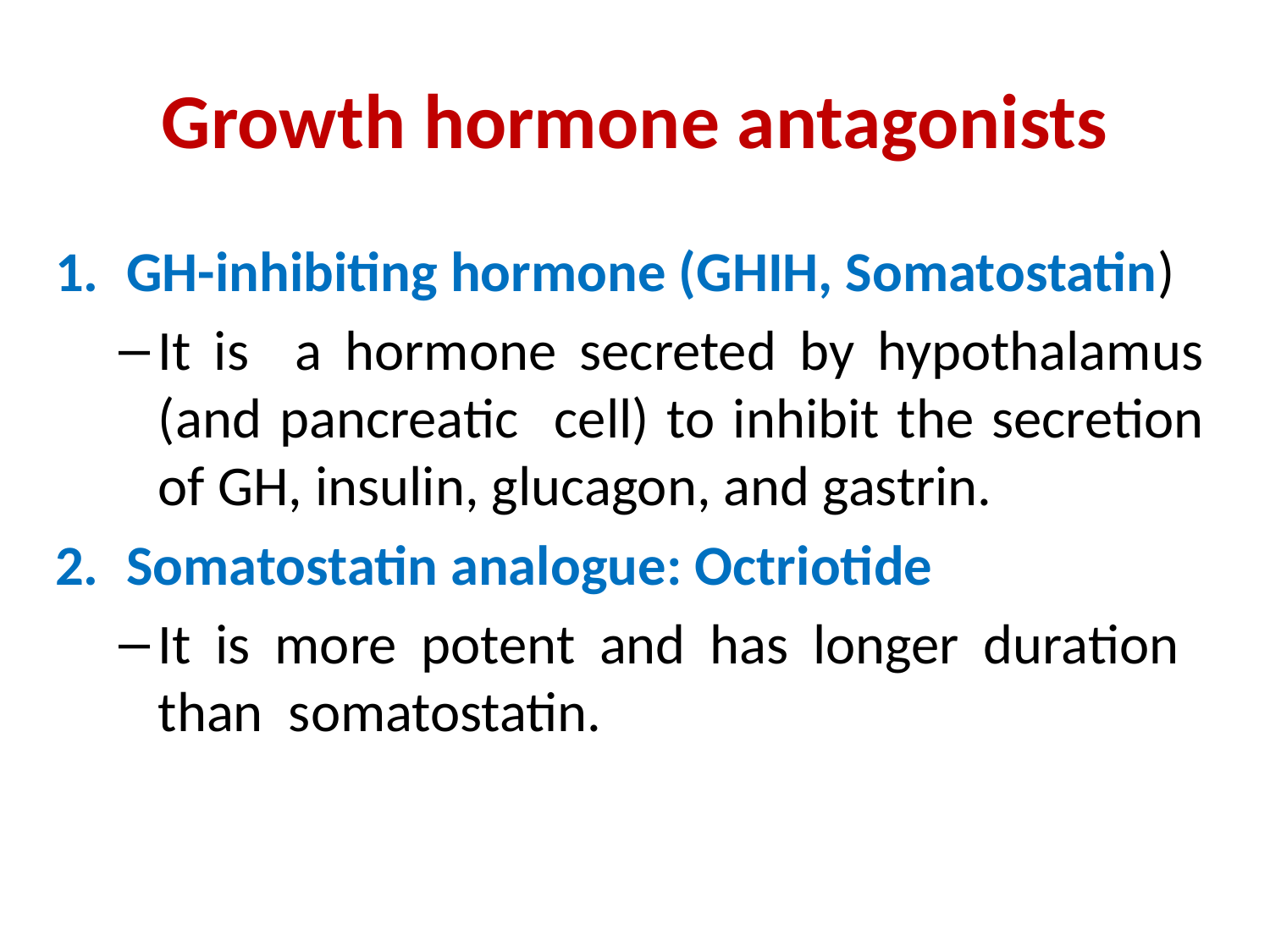

# Growth hormone antagonists
GH-inhibiting hormone (GHIH, Somatostatin)
It is  a hormone secreted by hypothalamus (and pancreatic  cell) to inhibit the secretion of GH, insulin, glucagon, and gastrin.
Somatostatin analogue: Octriotide
It is more potent and has longer duration  than  somatostatin.